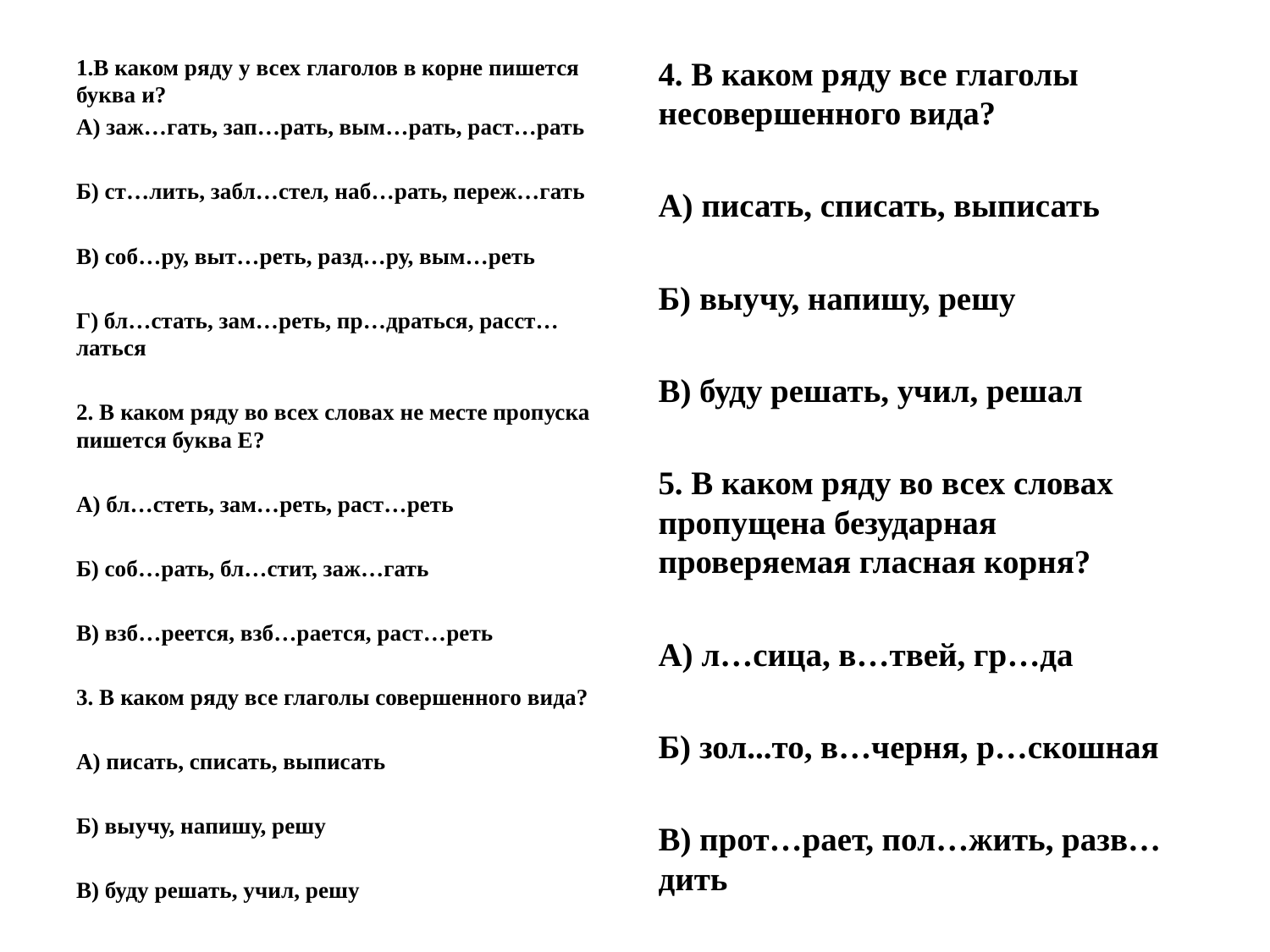

#
1.В каком ряду у всех глаголов в корне пишется буква и?
А) заж…гать, зап…рать, вым…рать, раст…рать

Б) ст…лить, забл…стел, наб…рать, переж…гать

В) соб…ру, выт…реть, разд…ру, вым…реть

Г) бл…стать, зам…реть, пр…драться, расст…латься

2. В каком ряду во всех словах не месте пропуска пишется буква Е?

А) бл…стеть, зам…реть, раст…реть

Б) соб…рать, бл…стит, заж…гать

В) взб…реется, взб…рается, раст…реть

3. В каком ряду все глаголы совершенного вида?

А) писать, списать, выписать

Б) выучу, напишу, решу

В) буду решать, учил, решу

4. В каком ряду все глаголы несовершенного вида?

А) писать, списать, выписать

Б) выучу, напишу, решу

В) буду решать, учил, решал

5. В каком ряду во всех словах пропущена безударная проверяемая гласная корня?

А) л…сица, в…твей, гр…да

Б) зол...то, в…черня, р…скошная

В) прот…рает, пол…жить, разв…дить